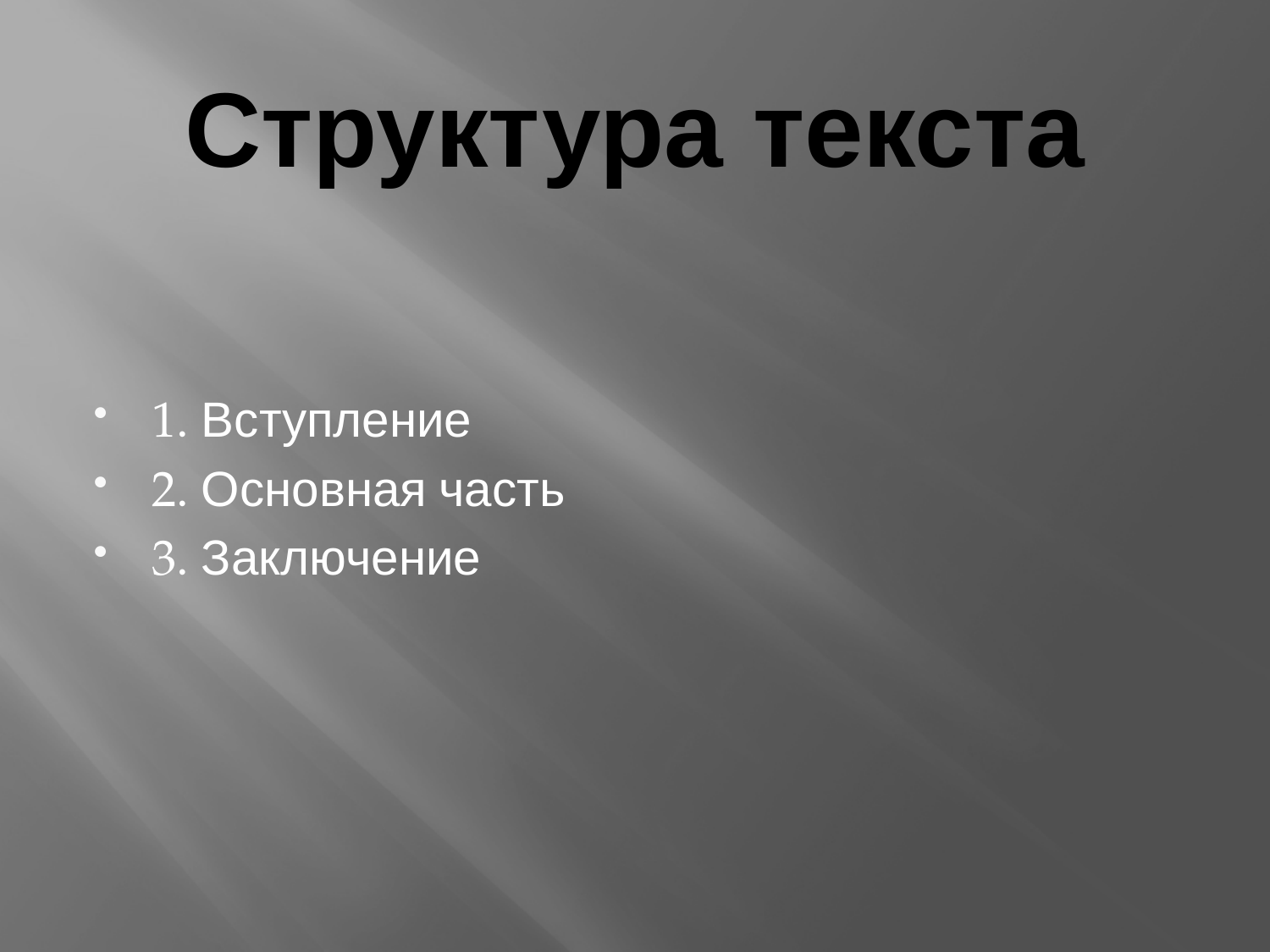

# Структура текста

1. Вступление
2. Основная часть
3. Заключение